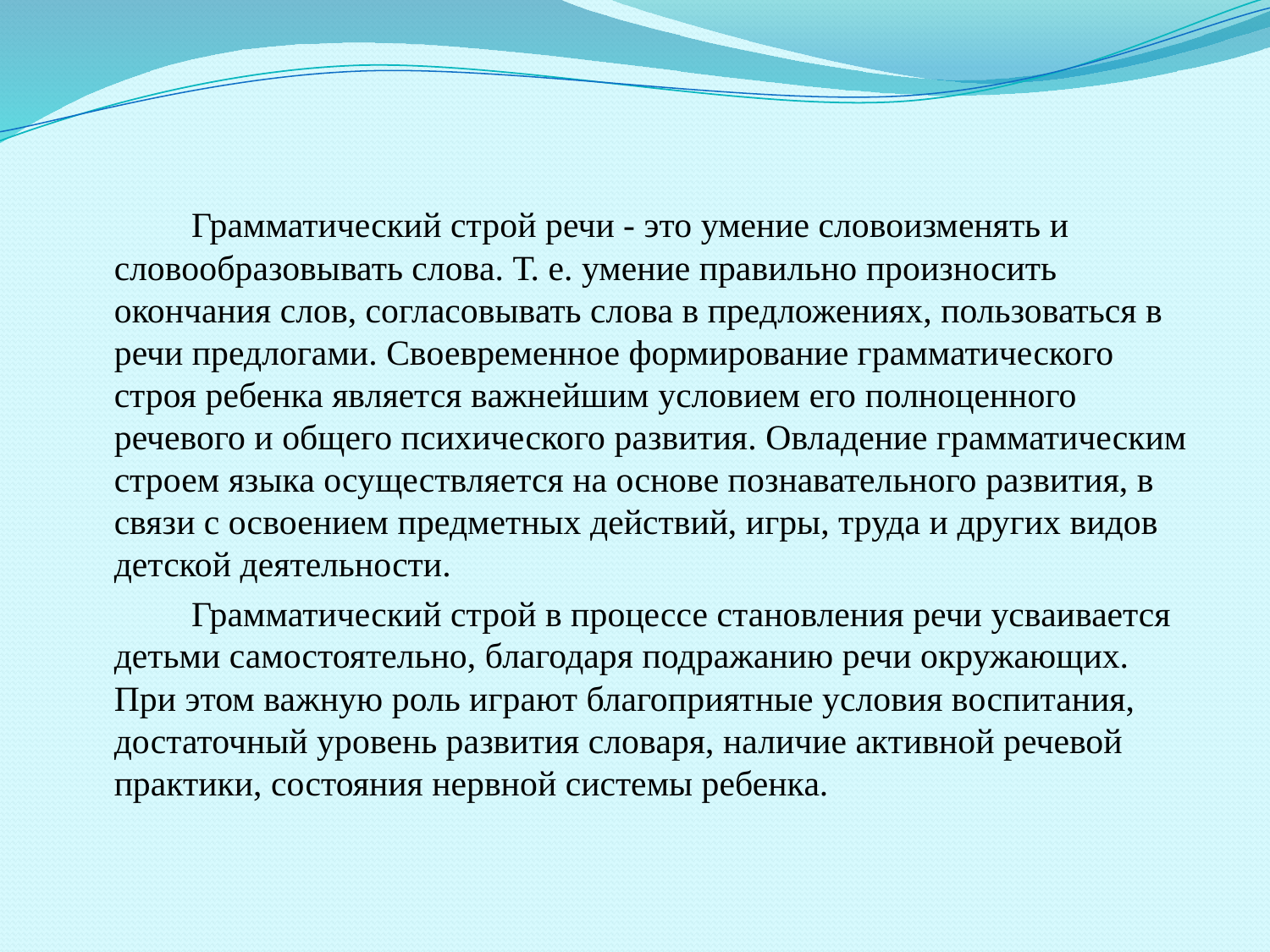

Грамматический строй речи - это умение словоизменять и словообразовывать слова. Т. е. умение правильно произносить окончания слов, согласовывать слова в предложениях, пользоваться в речи предлогами. Своевременное формирование грамматического строя ребенка является важнейшим условием его полноценного речевого и общего психического развития. Овладение грамматическим строем языка осуществляется на основе познавательного развития, в связи с освоением предметных действий, игры, труда и других видов детской деятельности.
             Грамматический строй в процессе становления речи усваивается детьми самостоятельно, благодаря подражанию речи окружающих. При этом важную роль играют благоприятные условия воспитания, достаточный уровень развития словаря, наличие активной речевой практики, состояния нервной системы ребенка.